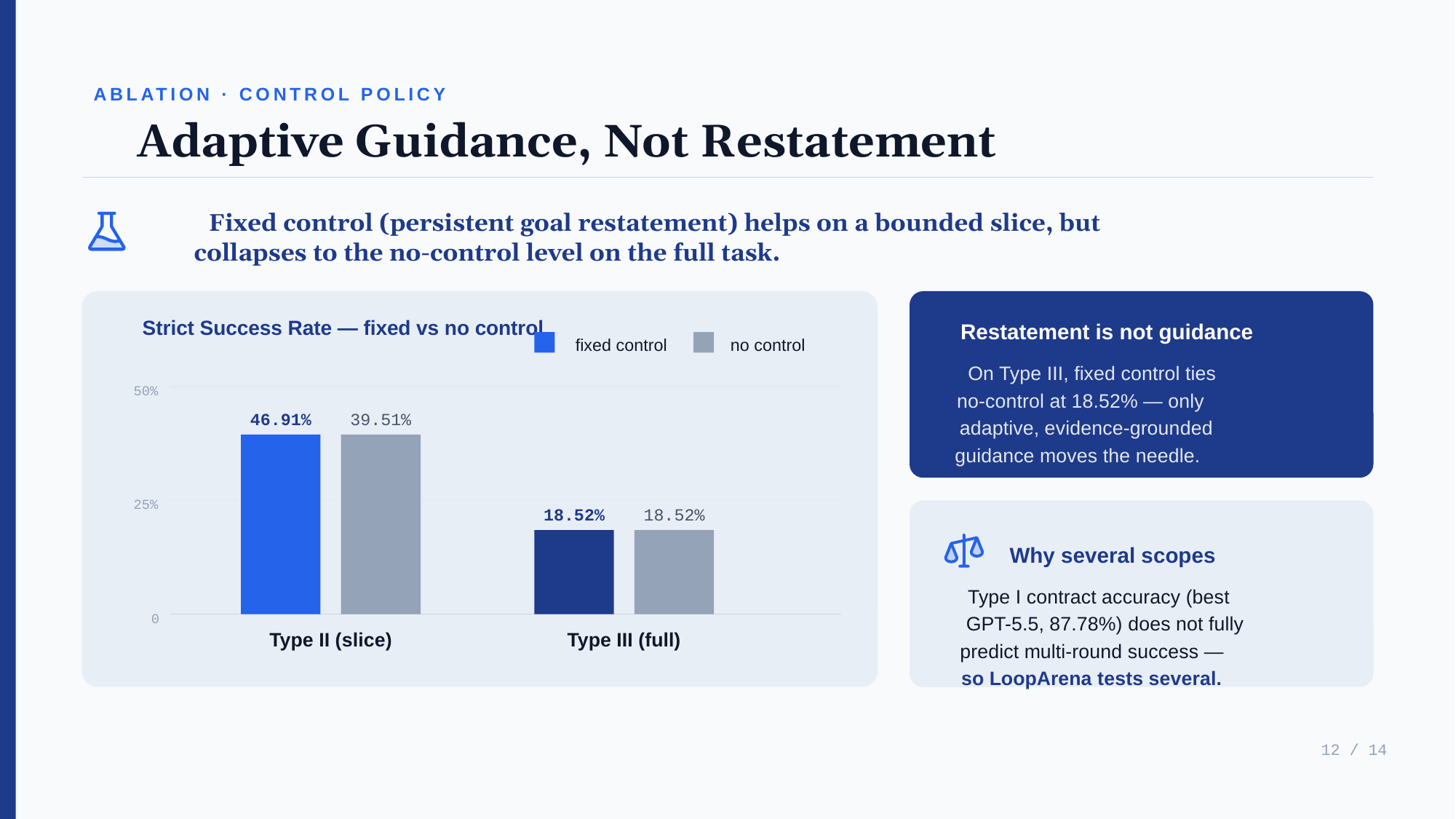

ABLATION · CONTROL POLICY
Adaptive Guidance, Not Restatement

Fixed control (persistent goal restatement) helps on a bounded slice, but

collapses to the no-control level on the full task.

Strict Success Rate — fixed vs no control

fixed control
no control
50%

46.91%
39.51%

Type II (slice)
25%

18.52%
18.52%

Type III (full)
0

Restatement is not guidance
On Type III, fixed control ties
no-control at 18.52% — only
adaptive, evidence-grounded
guidance moves the needle.

Why several scopes
Type I contract accuracy (best
GPT-5.5, 87.78%) does not fully
predict multi-round success —
so LoopArena tests several.
12 / 14